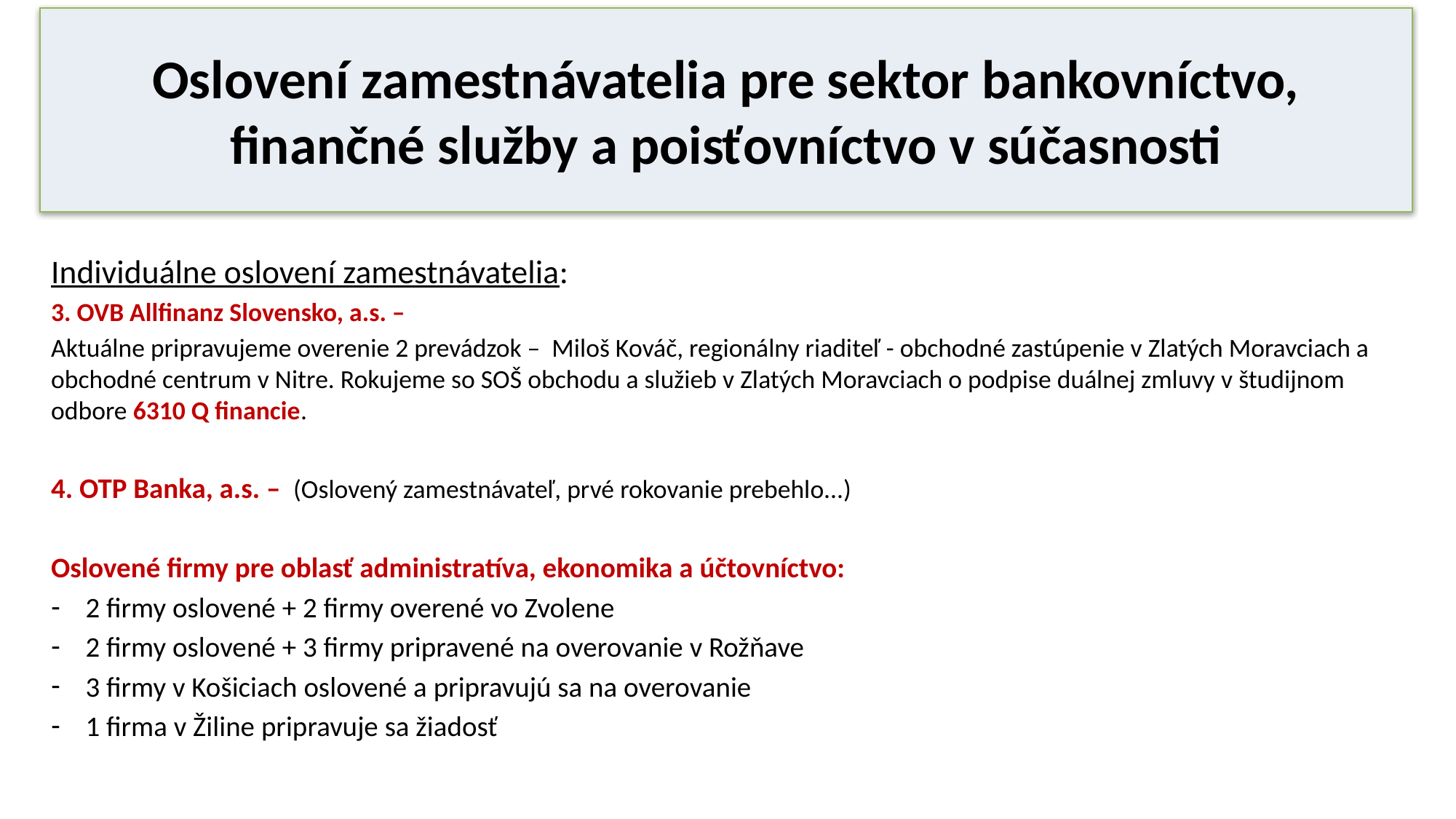

# Oslovení zamestnávatelia pre sektor bankovníctvo, finančné služby a poisťovníctvo v súčasnosti
Individuálne oslovení zamestnávatelia:
3. OVB Allfinanz Slovensko, a.s. –
Aktuálne pripravujeme overenie 2 prevádzok –  Miloš Kováč, regionálny riaditeľ - obchodné zastúpenie v Zlatých Moravciach a obchodné centrum v Nitre. Rokujeme so SOŠ obchodu a služieb v Zlatých Moravciach o podpise duálnej zmluvy v študijnom odbore 6310 Q financie.

4. OTP Banka, a.s. –  (Oslovený zamestnávateľ, prvé rokovanie prebehlo...)

Oslovené firmy pre oblasť administratíva, ekonomika a účtovníctvo:
2 firmy oslovené + 2 firmy overené vo Zvolene
2 firmy oslovené + 3 firmy pripravené na overovanie v Rožňave
3 firmy v Košiciach oslovené a pripravujú sa na overovanie
1 firma v Žiline pripravuje sa žiadosť